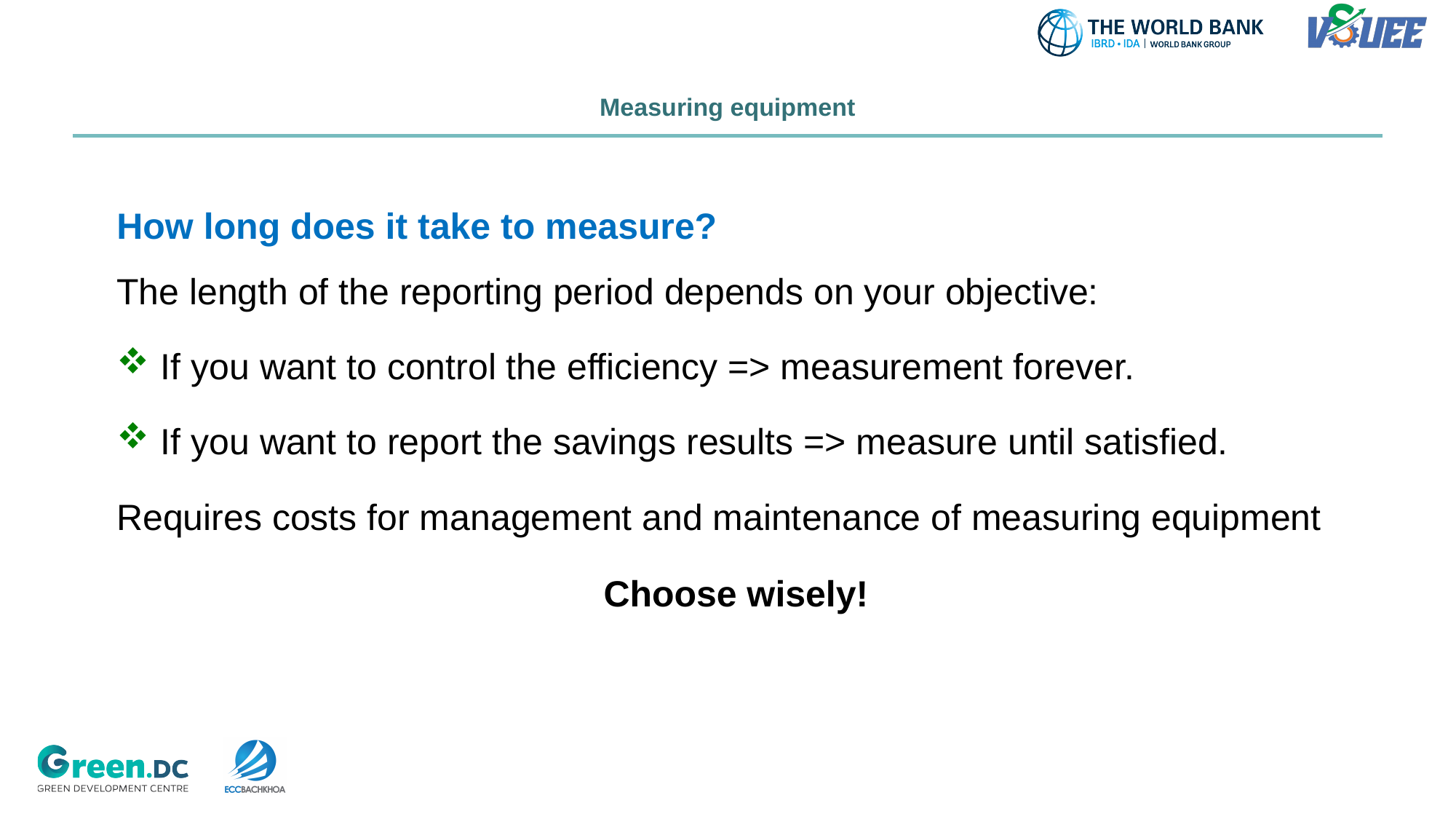

# Measuring equipment
How long does it take to measure?
The length of the reporting period depends on your objective:
If you want to control the efficiency => measurement forever.
If you want to report the savings results => measure until satisfied.
Requires costs for management and maintenance of measuring equipment
Choose wisely!